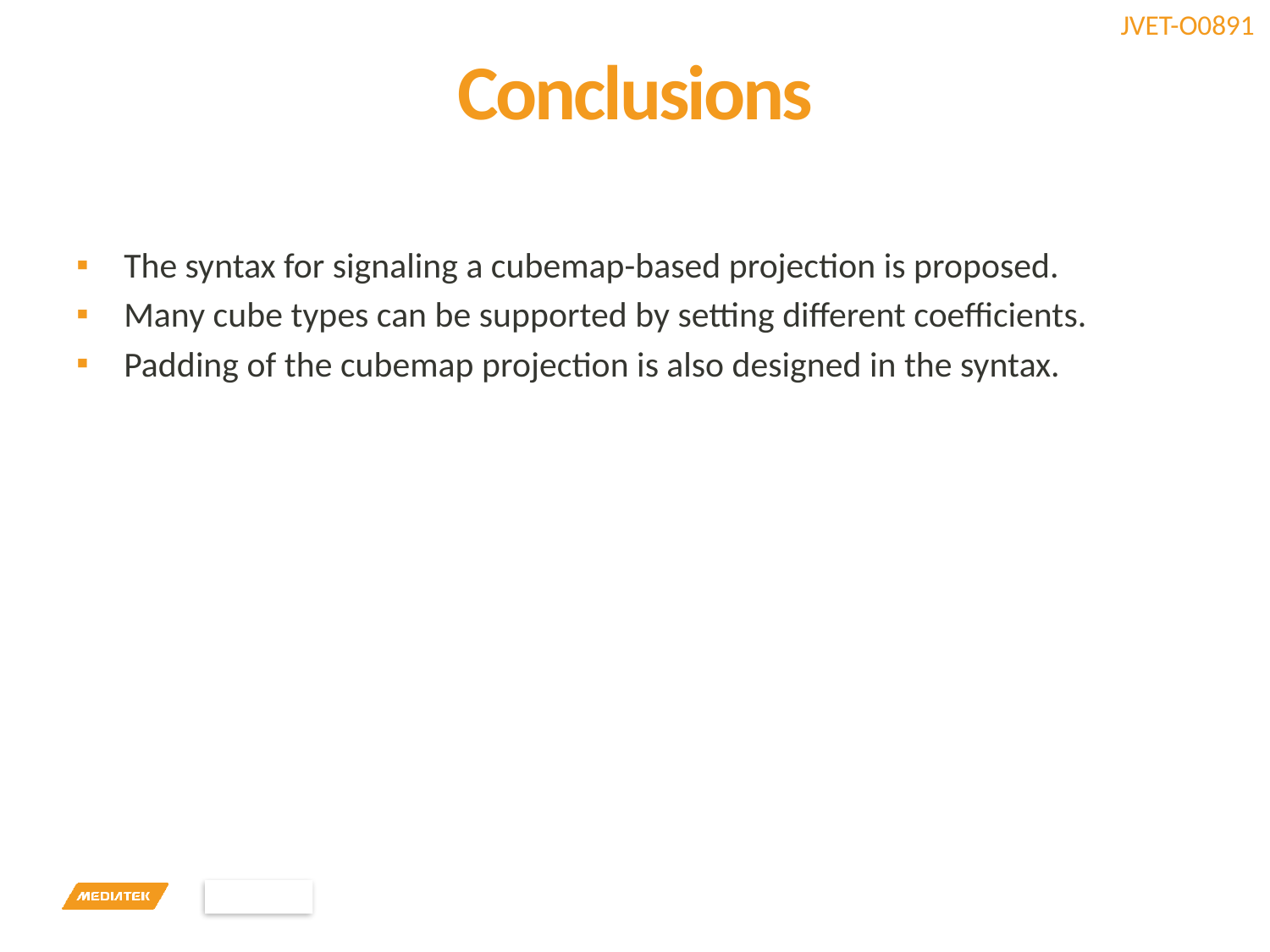

# Conclusions
The syntax for signaling a cubemap-based projection is proposed.
Many cube types can be supported by setting different coefficients.
Padding of the cubemap projection is also designed in the syntax.